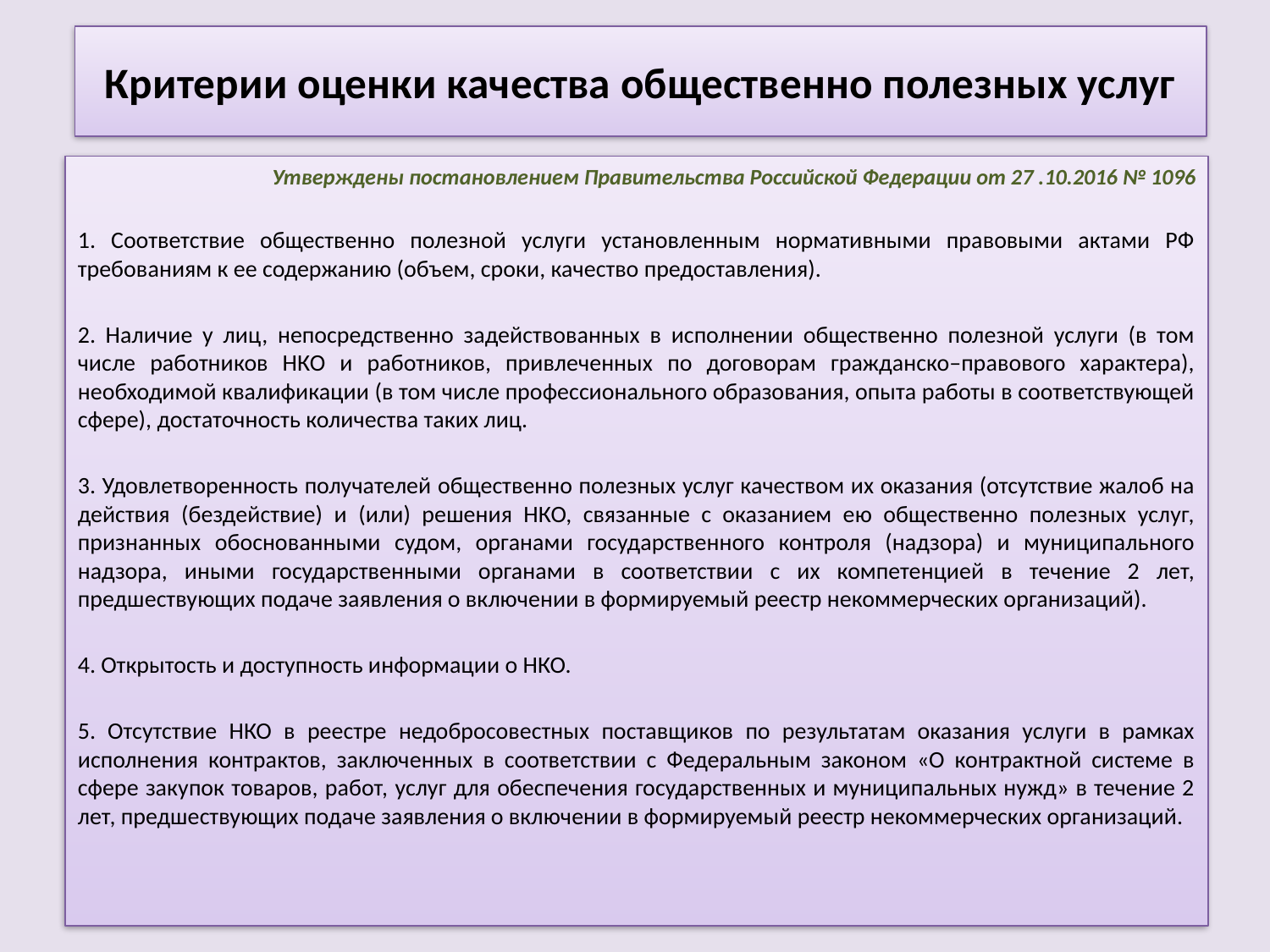

# Критерии оценки качества общественно полезных услуг
Утверждены постановлением Правительства Российской Федерации от 27 .10.2016 № 1096

1. Соответствие общественно полезной услуги установленным нормативными правовыми актами РФ требованиям к ее содержанию (объем, сроки, качество предоставления).

2. Наличие у лиц, непосредственно задействованных в исполнении общественно полезной услуги (в том числе работников НКО и работников, привлеченных по договорам гражданско–правового характера), необходимой квалификации (в том числе профессионального образования, опыта работы в соответствующей сфере), достаточность количества таких лиц.

3. Удовлетворенность получателей общественно полезных услуг качеством их оказания (отсутствие жалоб на действия (бездействие) и (или) решения НКО, связанные с оказанием ею общественно полезных услуг, признанных обоснованными судом, органами государственного контроля (надзора) и муниципального надзора, иными государственными органами в соответствии с их компетенцией в течение 2 лет, предшествующих подаче заявления о включении в формируемый реестр некоммерческих организаций).

4. Открытость и доступность информации о НКО.

5. Отсутствие НКО в реестре недобросовестных поставщиков по результатам оказания услуги в рамках исполнения контрактов, заключенных в соответствии с Федеральным законом «О контрактной системе в сфере закупок товаров, работ, услуг для обеспечения государственных и муниципальных нужд» в течение 2 лет, предшествующих подаче заявления о включении в формируемый реестр некоммерческих организаций.